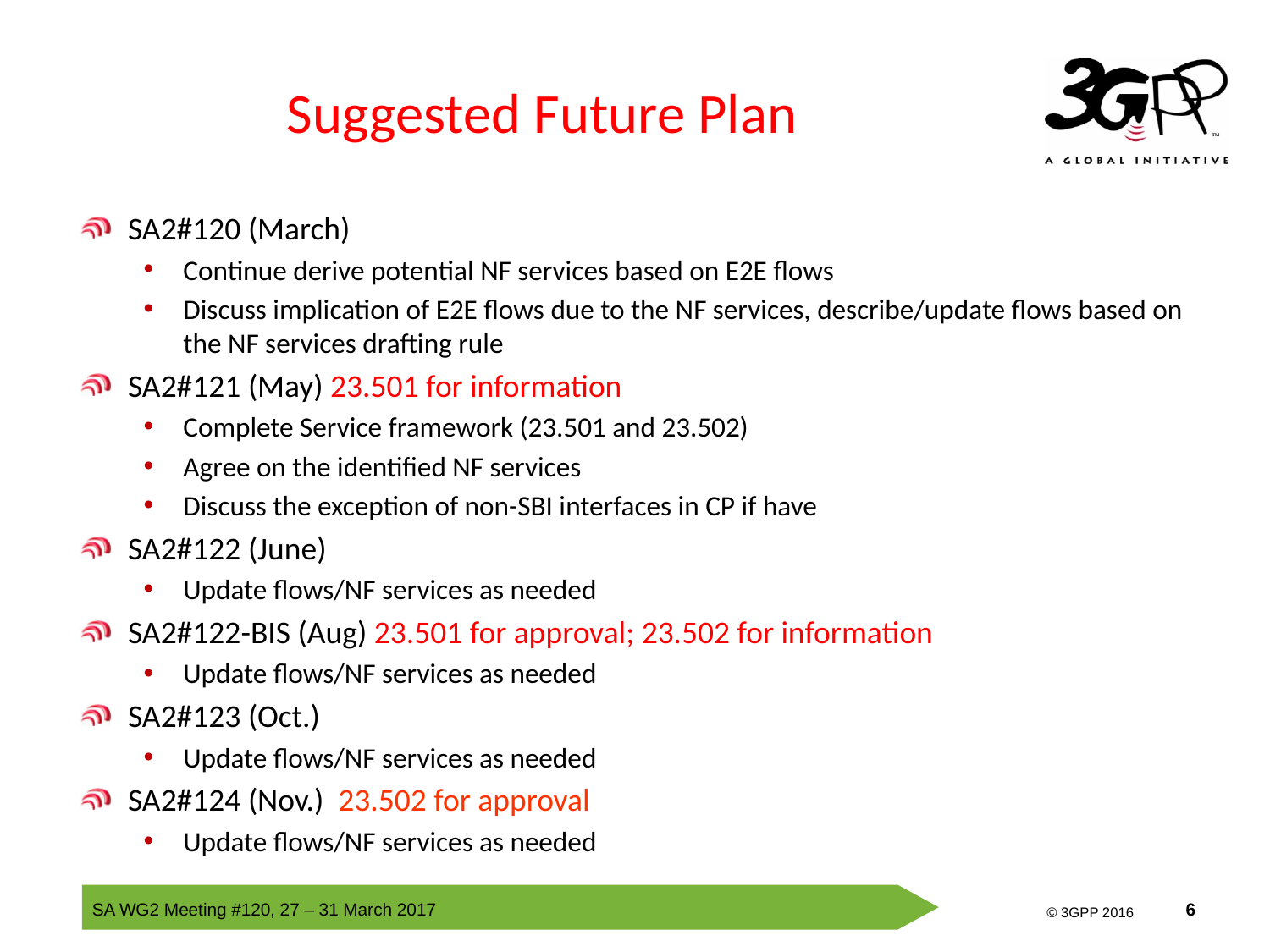

# Suggested Future Plan
SA2#120 (March)
Continue derive potential NF services based on E2E flows
Discuss implication of E2E flows due to the NF services, describe/update flows based on the NF services drafting rule
SA2#121 (May) 23.501 for information
Complete Service framework (23.501 and 23.502)
Agree on the identified NF services
Discuss the exception of non-SBI interfaces in CP if have
SA2#122 (June)
Update flows/NF services as needed
SA2#122-BIS (Aug) 23.501 for approval; 23.502 for information
Update flows/NF services as needed
SA2#123 (Oct.)
Update flows/NF services as needed
SA2#124 (Nov.)  23.502 for approval
Update flows/NF services as needed